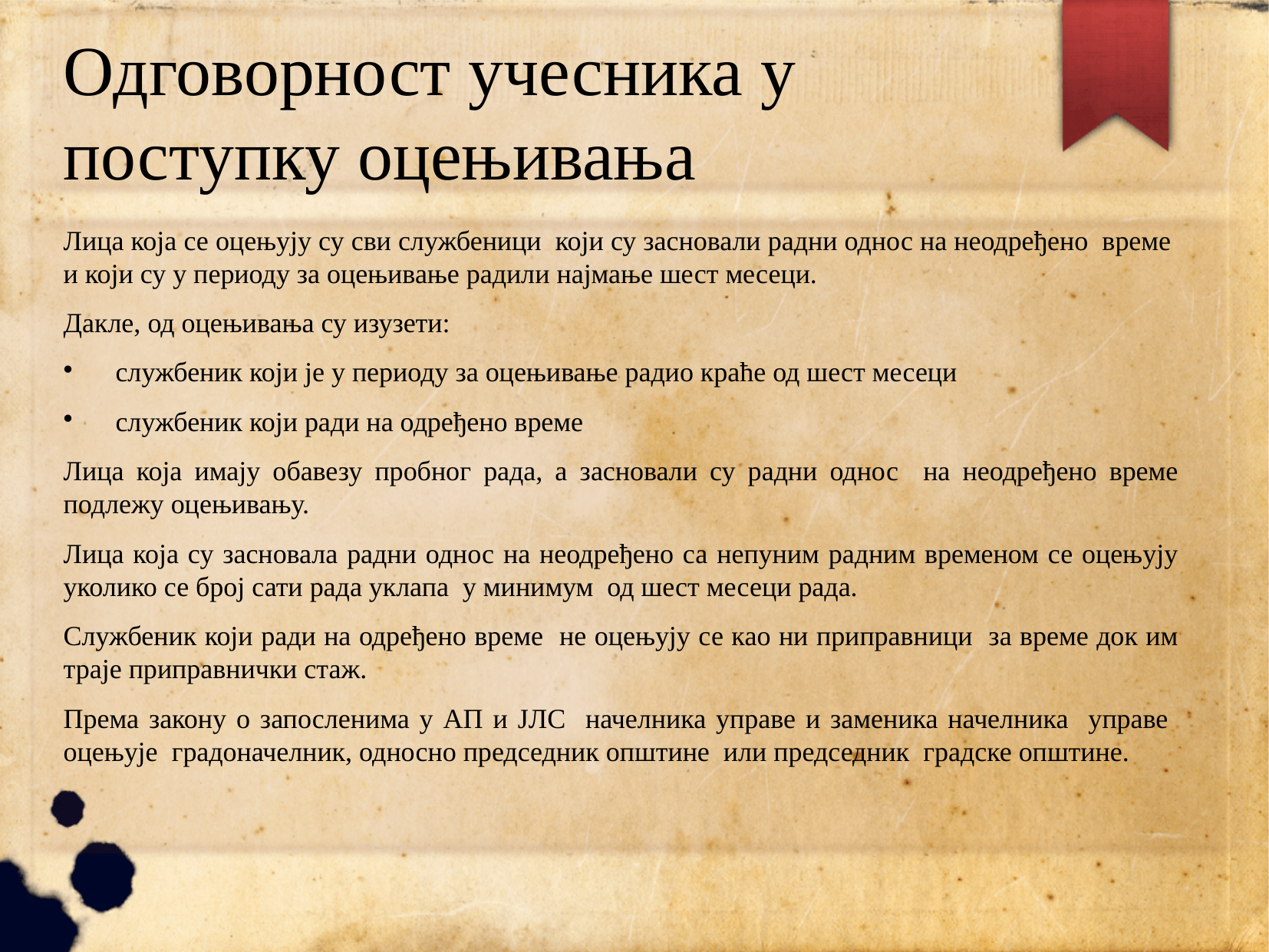

# Одговорност учесника у поступку оцењивања
Лица која се оцењују су сви службеници  који су засновали радни однос на неодређено  време  и који су у периоду за оцењивање радили најмање шест месеци.
Дакле, од оцењивања су изузети:
службеник који је у периоду за оцењивање радио краће од шест месеци
службеник који ради на одређено време
Лица која имају обавезу пробног рада, а засновали су радни однос  на неодређено време подлежу оцењивању.
Лица која су засновала радни однос на неодређено са непуним радним временом се оцењују уколико се број сати рада уклапа  у минимум  од шест месеци рада.
Службеник који ради на одређено време  не оцењују се као ни приправници  за време док им траје приправнички стаж.
Према закону о запосленима у АП и ЈЛС  начелника управе и заменика начелника  управе  оцењује  градоначелник, односно председник општине  или председник  градске општине.